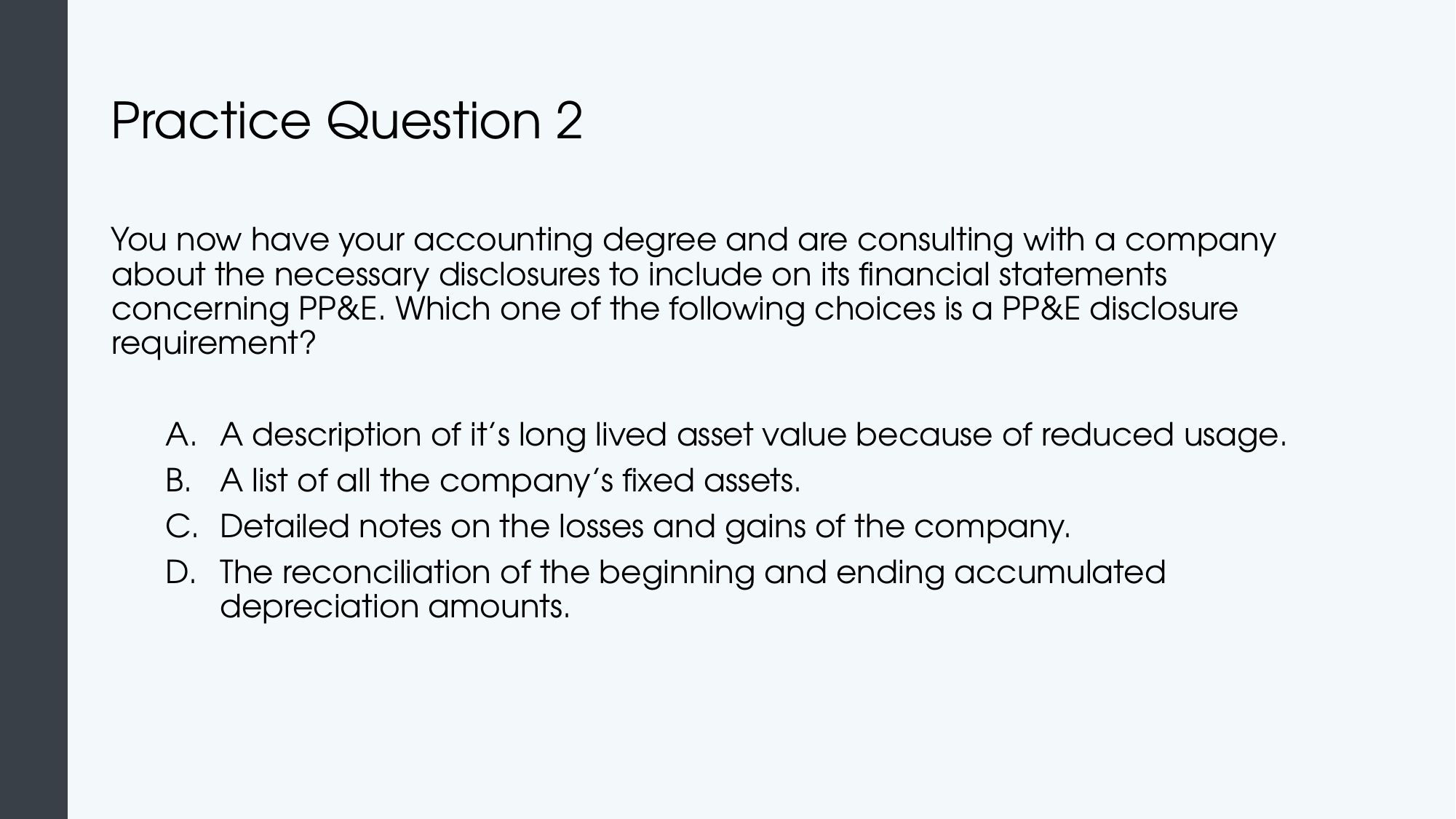

# Practice Question 2
You now have your accounting degree and are consulting with a company about the necessary disclosures to include on its financial statements concerning PP&E. Which one of the following choices is a PP&E disclosure requirement?

A description of it’s long lived asset value because of reduced usage.
A list of all the company’s fixed assets.
Detailed notes on the losses and gains of the company.
The reconciliation of the beginning and ending accumulated depreciation amounts.